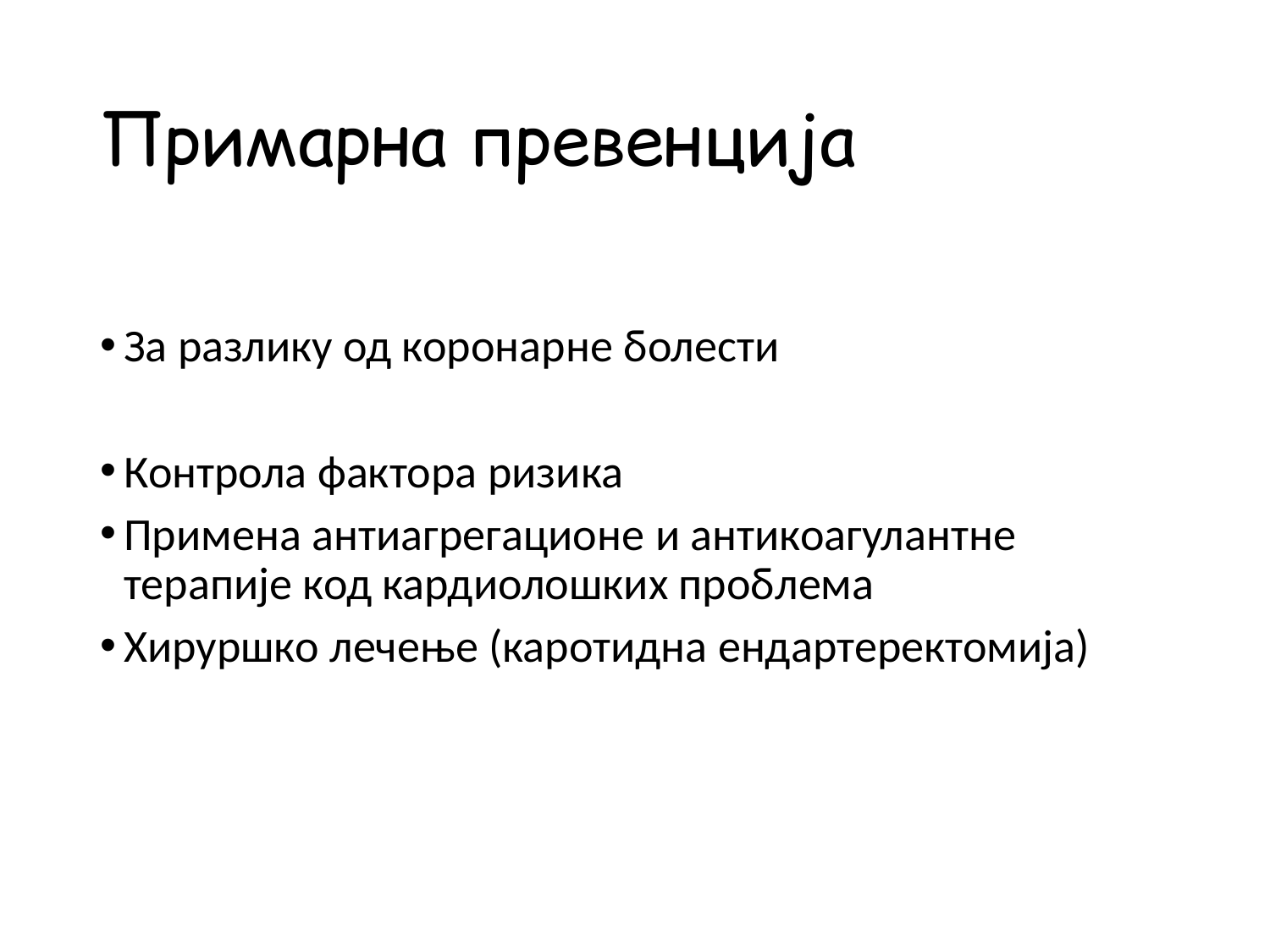

# Примарна превенција
За разлику од коронарне болести

Контрола фактора ризика
Примена антиагрегационе и антикоагулантне терапије код кардиолошких проблема
Хируршко лечење (каротидна ендартеректомија)